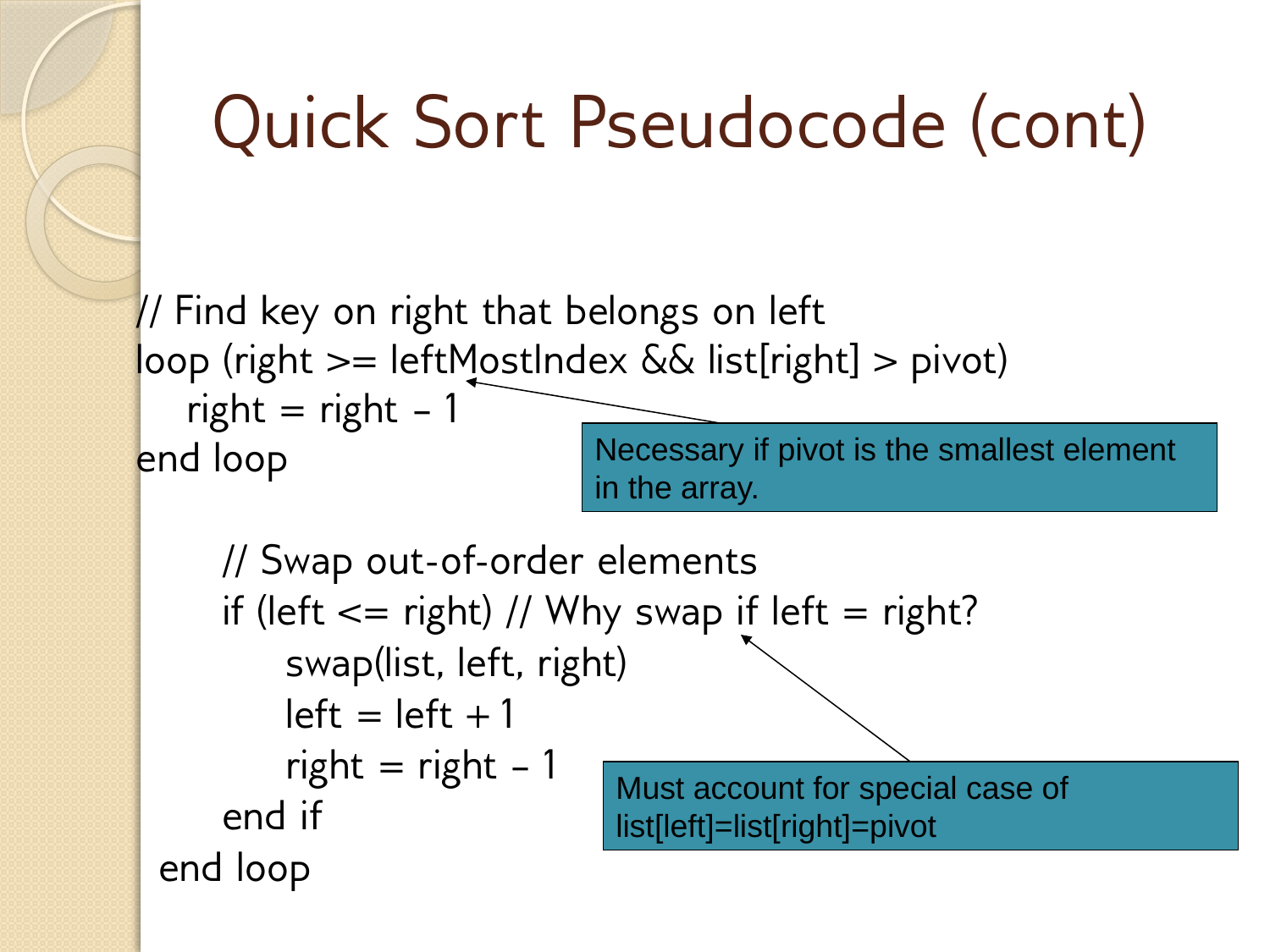

# Quick Sort Pseudocode (cont)

// Find key on right that belongs on left
loop (right >= leftMostIndex && list[right] > pivot)
    right = right – 1
end loop

		// Swap out-of-order elements
		if (left <= right) // Why swap if left = right?
		     swap(list, left, right)
		     left = left + 1
		     right = right – 1
		end if
	     end loop

Necessary if pivot is the smallest element in the array.

Must account for special case of
list[left]=list[right]=pivot